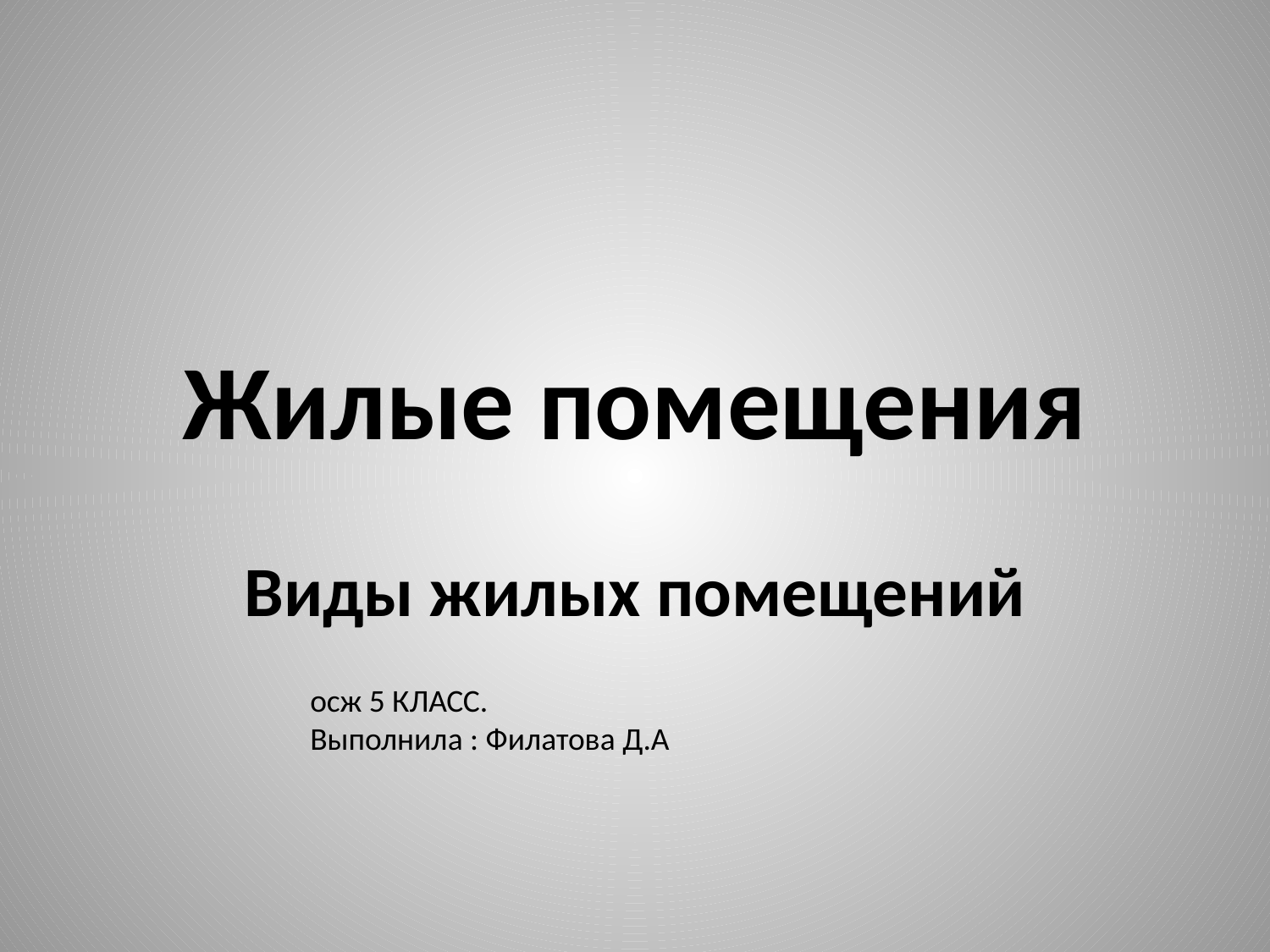

# Жилые помещения
Виды жилых помещений
осж 5 КЛАСС.
Выполнила : Филатова Д.А